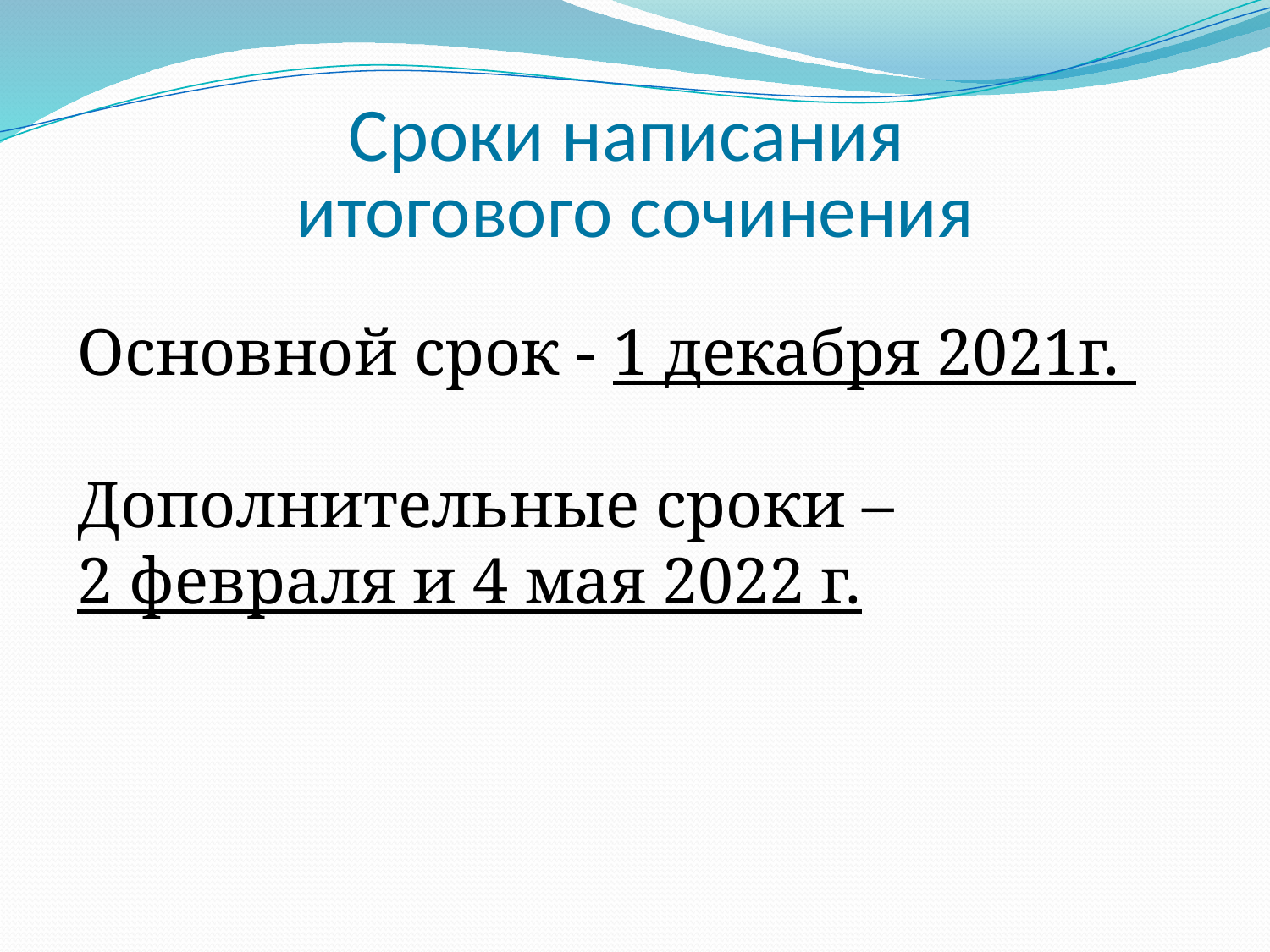

# Сроки написания итогового сочинения

Основной срок - 1 декабря 2021г.

Дополнительные сроки –
2 февраля и 4 мая 2022 г.